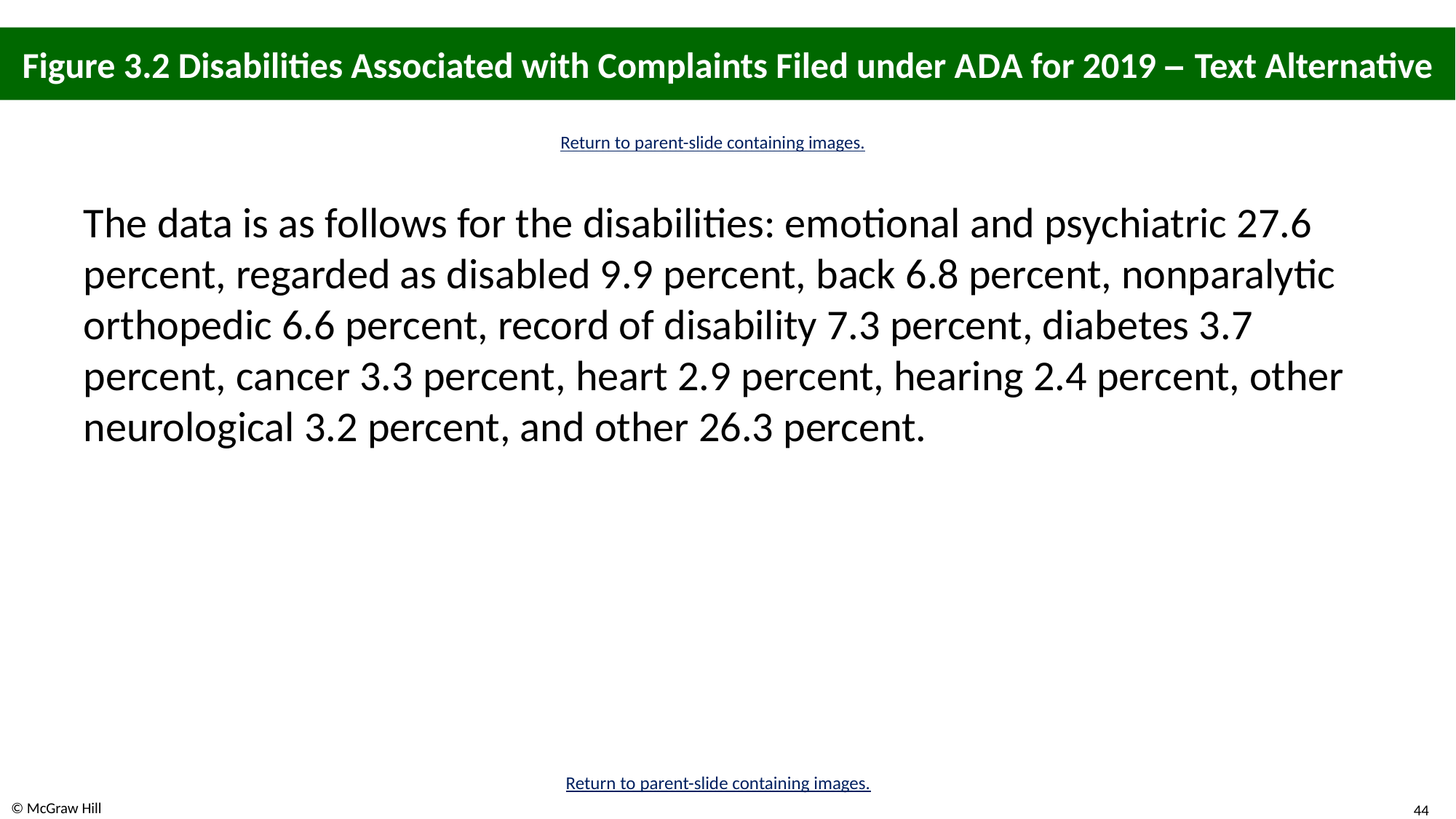

# Figure 3.2 Disabilities Associated with Complaints Filed under A D A for 2019 – Text Alternative
Return to parent-slide containing images.
The data is as follows for the disabilities: emotional and psychiatric 27.6 percent, regarded as disabled 9.9 percent, back 6.8 percent, nonparalytic orthopedic 6.6 percent, record of disability 7.3 percent, diabetes 3.7 percent, cancer 3.3 percent, heart 2.9 percent, hearing 2.4 percent, other neurological 3.2 percent, and other 26.3 percent.
Return to parent-slide containing images.